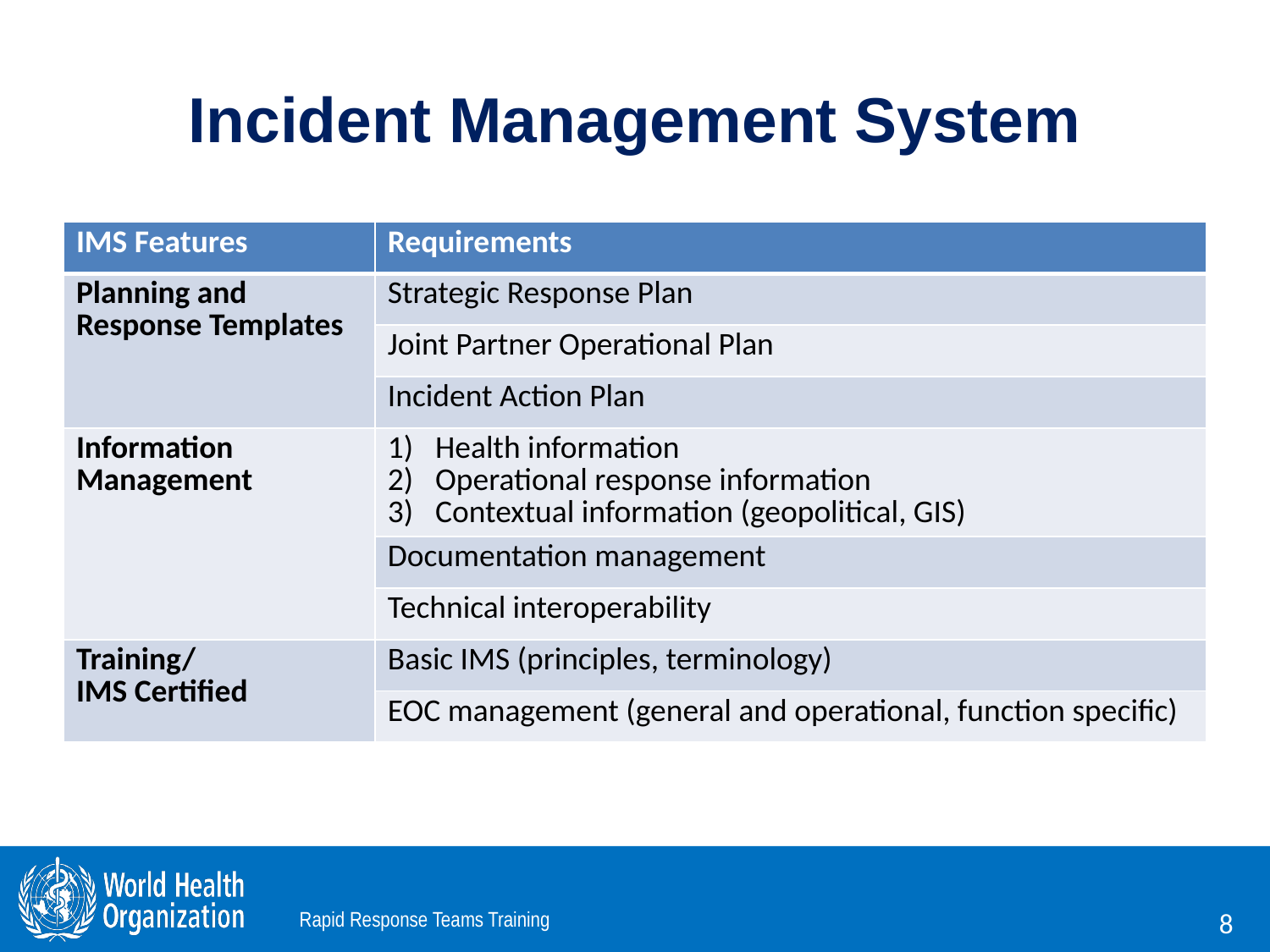

# Incident Management System
| IMS Features | Requirements |
| --- | --- |
| Planning and Response Templates | Strategic Response Plan |
|  | Joint Partner Operational Plan |
|  | Incident Action Plan |
| Information Management | Health information Operational response information Contextual information (geopolitical, GIS) |
|  | Documentation management |
|  | Technical interoperability |
| Training/ IMS Certified | Basic IMS (principles, terminology) |
|  | EOC management (general and operational, function specific) |